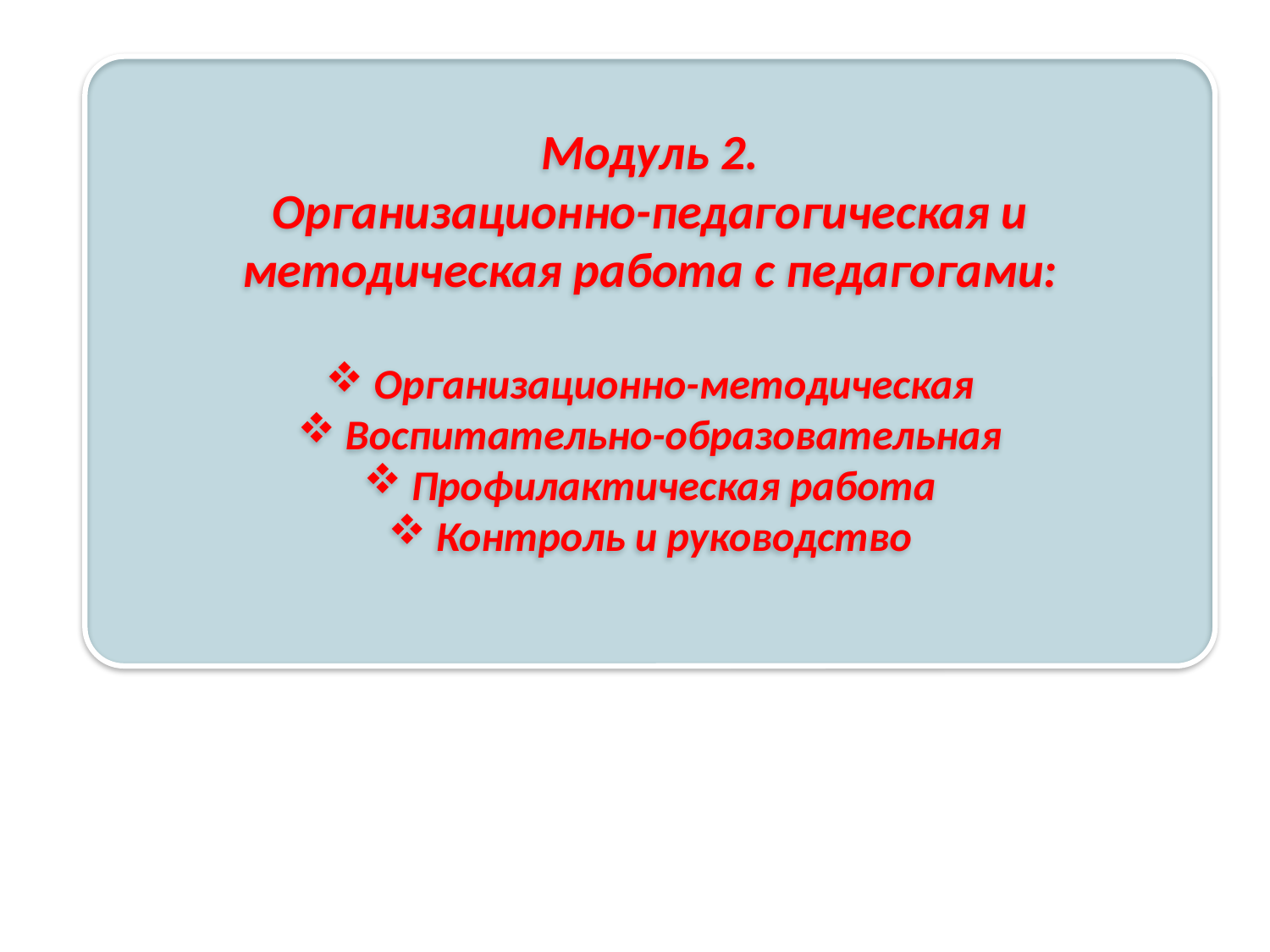

Модуль 2.
Организационно-педагогическая и методическая работа с педагогами:

 Организационно-методическая
Воспитательно-образовательная
Профилактическая работа
Контроль и руководство